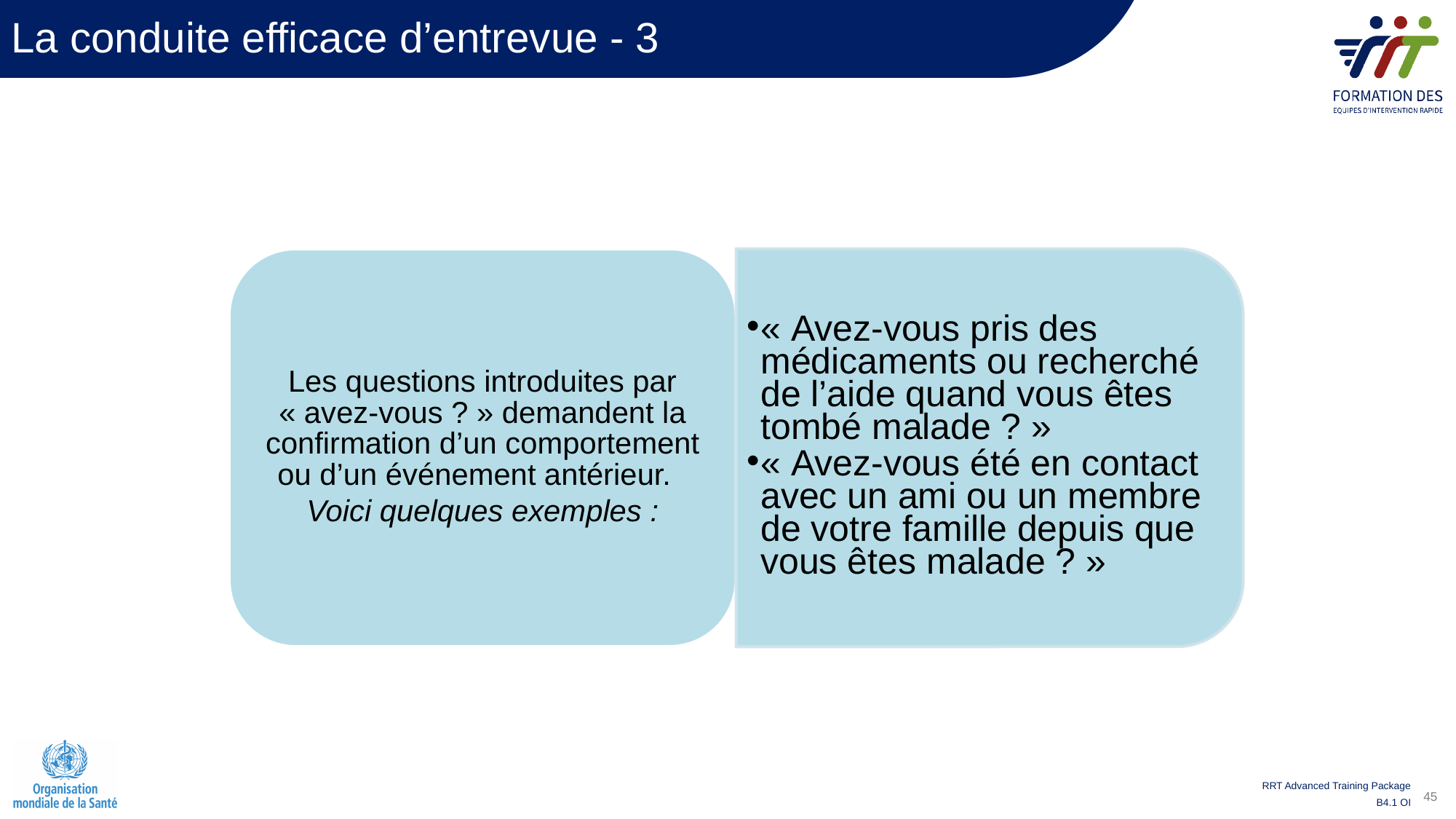

La conduite efficace d’entrevue - 3

Les questions introduites par « avez-vous ? » demandent la confirmation d’un comportement ou d’un événement antérieur.
Voici quelques exemples :
« Avez-vous pris des médicaments ou recherché de l’aide quand vous êtes tombé malade ? »
« Avez-vous été en contact avec un ami ou un membre de votre famille depuis que vous êtes malade ? »